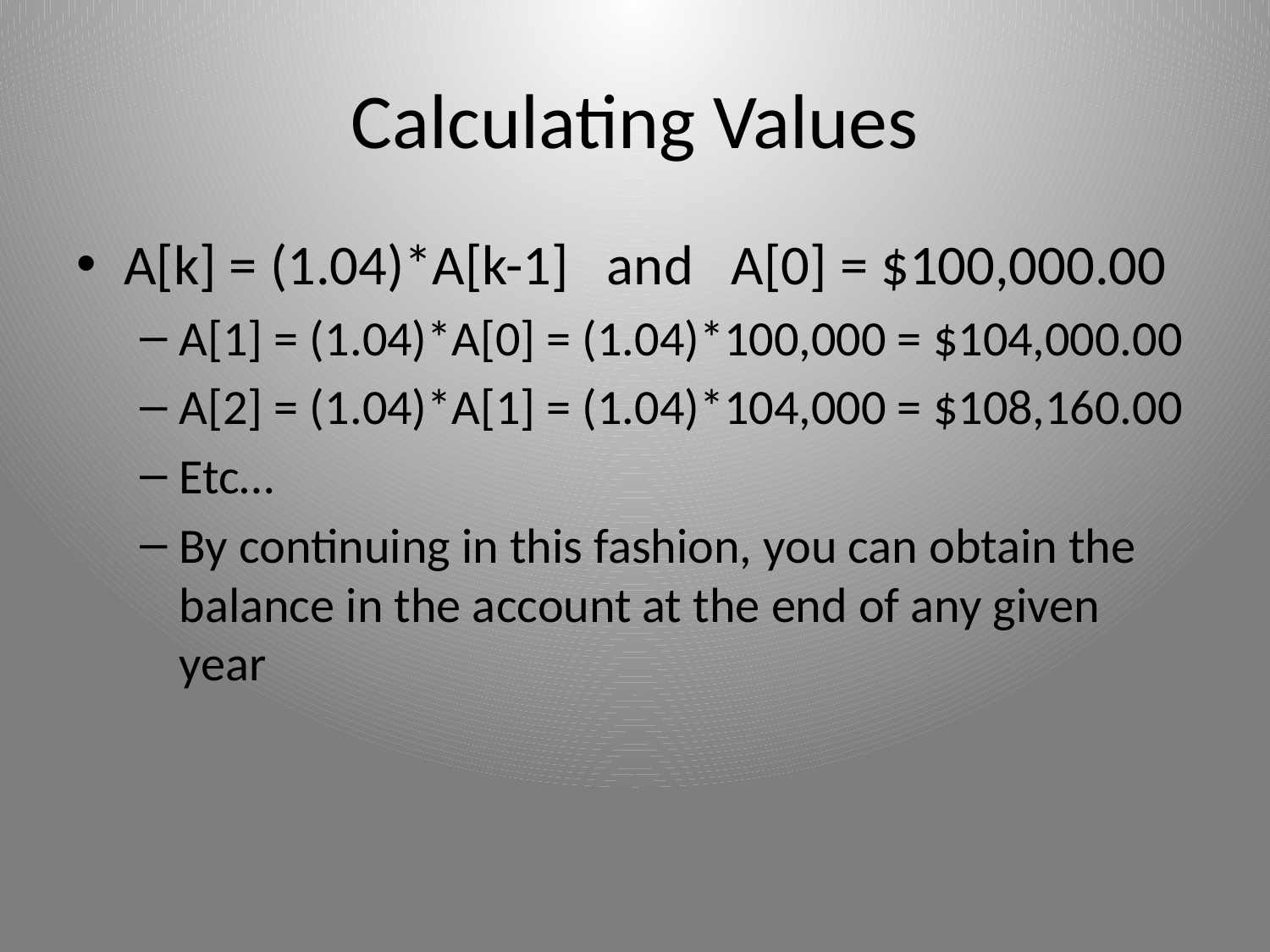

# Calculating Values
A[k] = (1.04)*A[k-1]   and   A[0] = $100,000.00
A[1] = (1.04)*A[0] = (1.04)*100,000 = $104,000.00
A[2] = (1.04)*A[1] = (1.04)*104,000 = $108,160.00
Etc…
By continuing in this fashion, you can obtain the balance in the account at the end of any given year